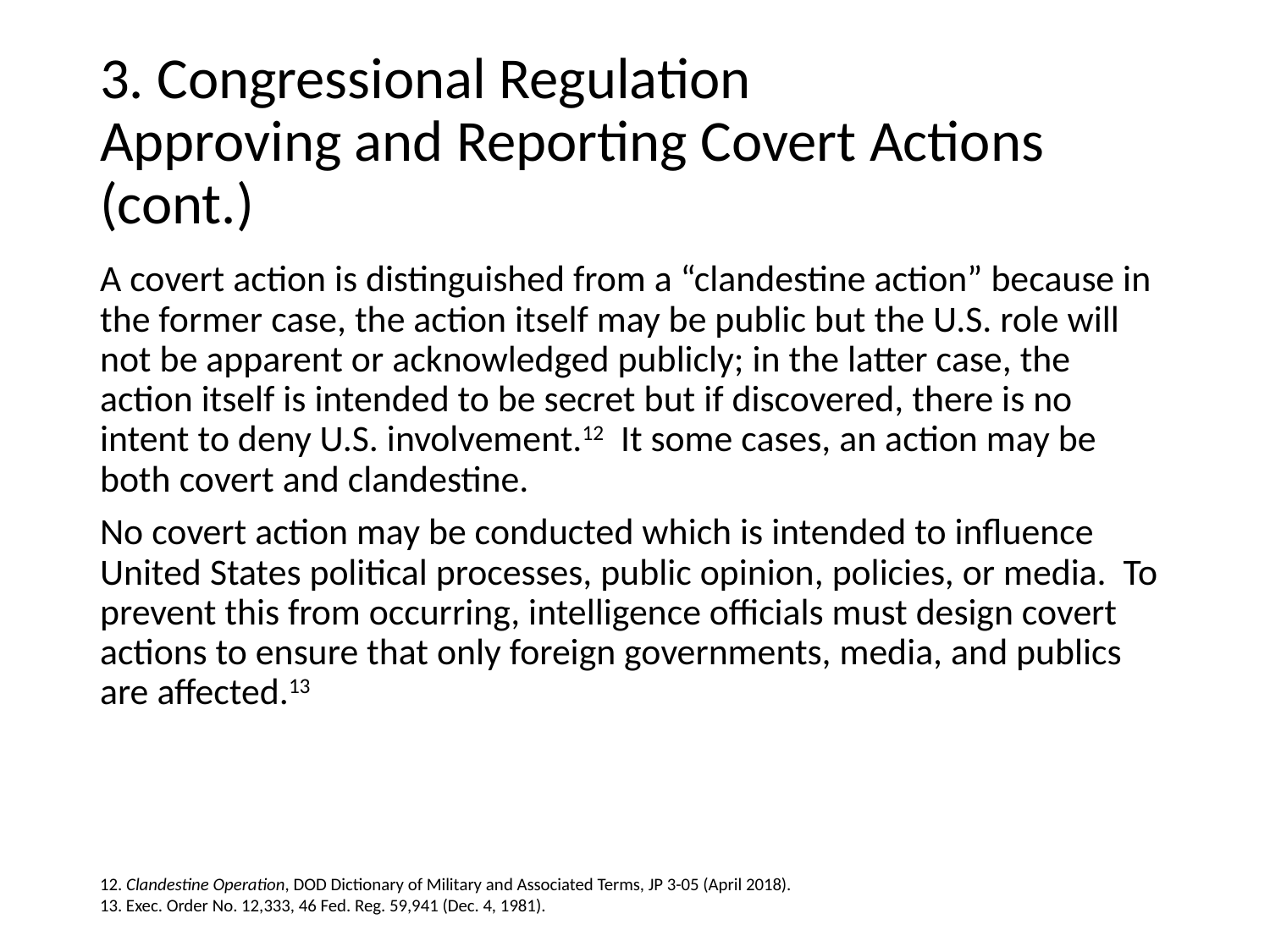

# 3. Congressional Regulation Approving and Reporting Covert Actions (cont.)
A covert action is distinguished from a “clandestine action” because in the former case, the action itself may be public but the U.S. role will not be apparent or acknowledged publicly; in the latter case, the action itself is intended to be secret but if discovered, there is no intent to deny U.S. involvement.12  It some cases, an action may be both covert and clandestine.
No covert action may be conducted which is intended to influence United States political processes, public opinion, policies, or media.  To prevent this from occurring, intelligence officials must design covert actions to ensure that only foreign governments, media, and publics are affected.13

12. Clandestine Operation, DOD Dictionary of Military and Associated Terms, JP 3-05 (April 2018).
13. Exec. Order No. 12,333, 46 Fed. Reg. 59,941 (Dec. 4, 1981).